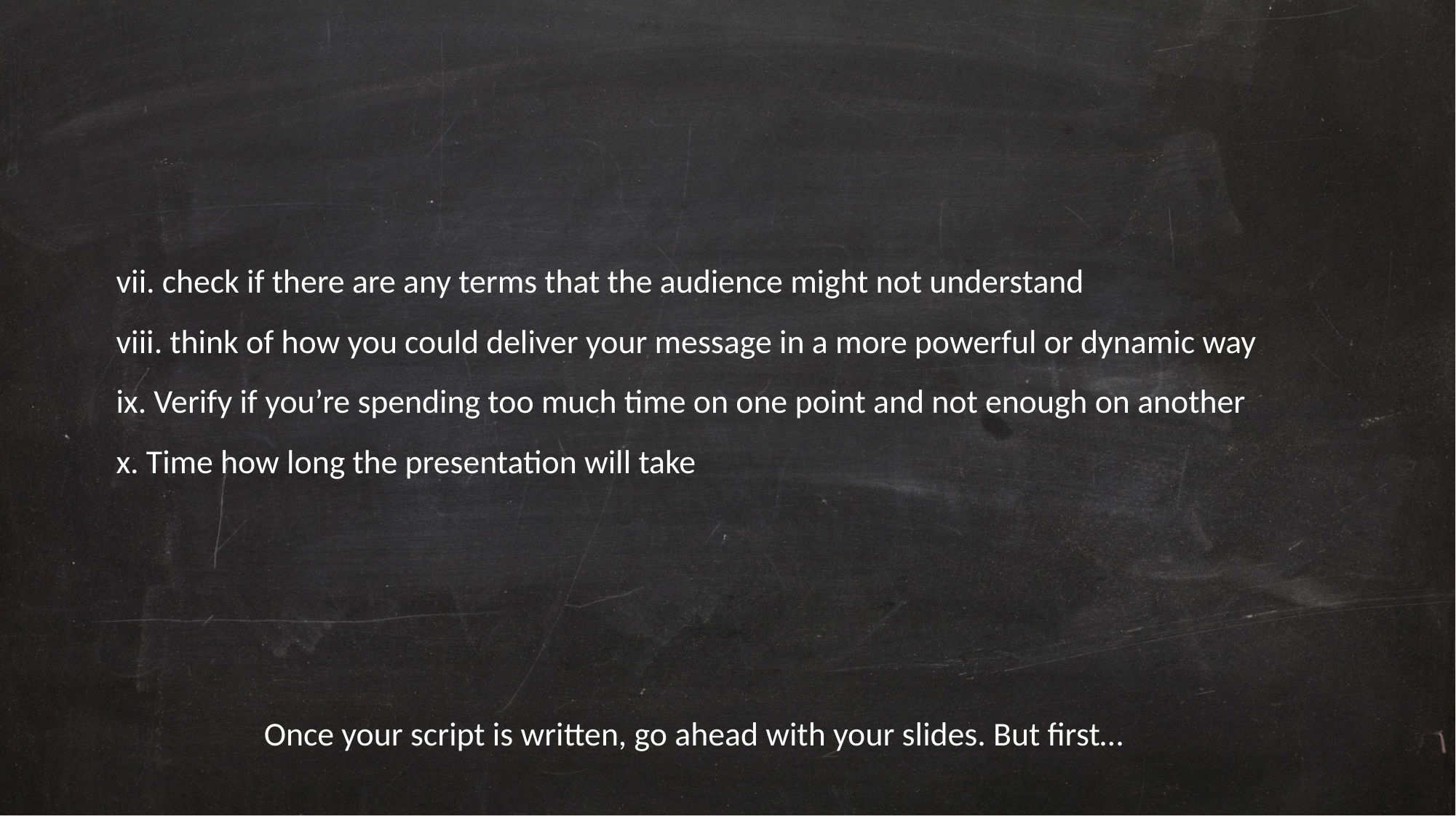

#
vii. check if there are any terms that the audience might not understand
viii. think of how you could deliver your message in a more powerful or dynamic way
ix. Verify if you’re spending too much time on one point and not enough on another
x. Time how long the presentation will take
Once your script is written, go ahead with your slides. But first…